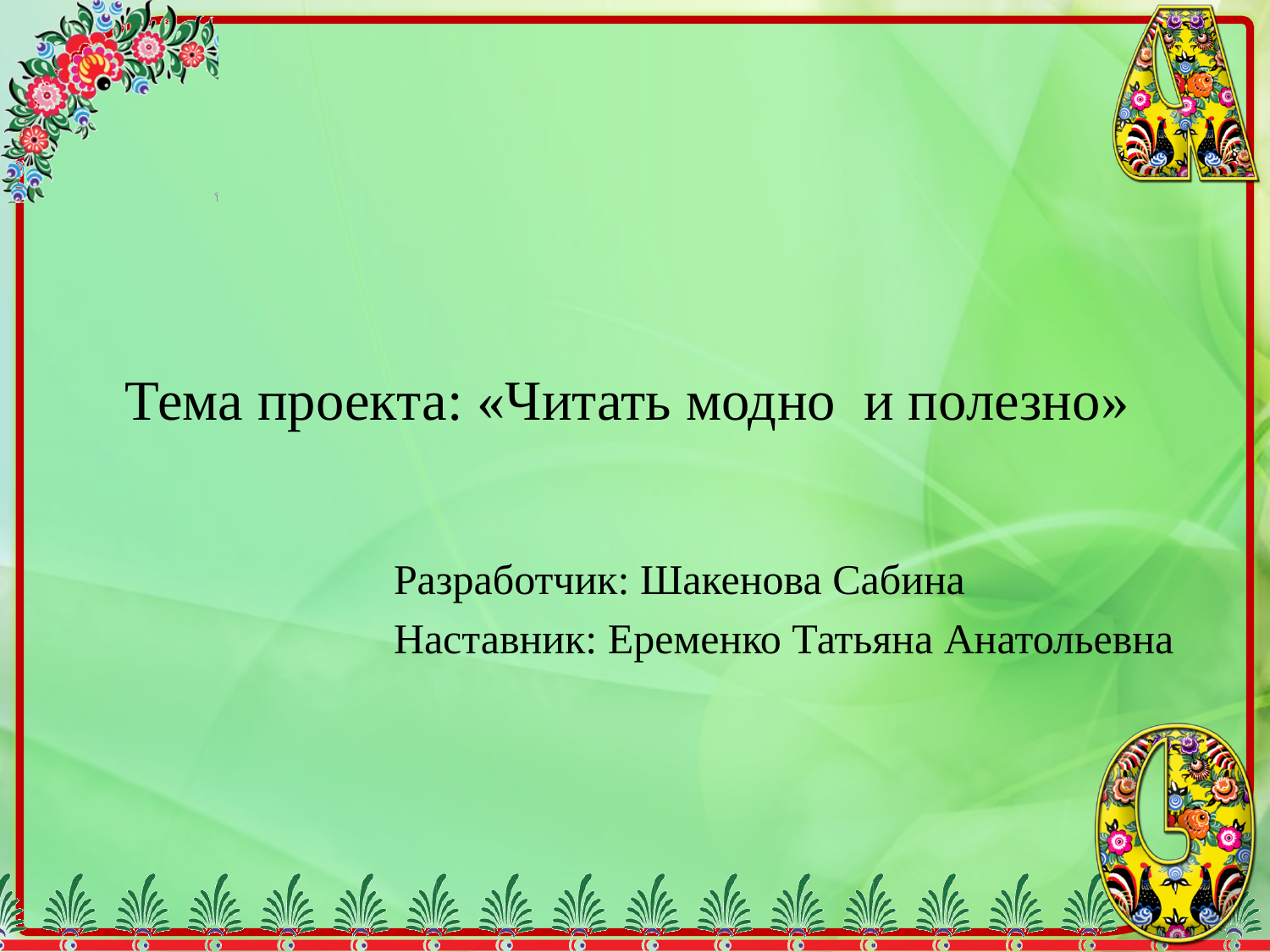

# Тема проекта: «Читать модно  и полезно»
Разработчик: Шакенова Сабина
Наставник: Еременко Татьяна Анатольевна